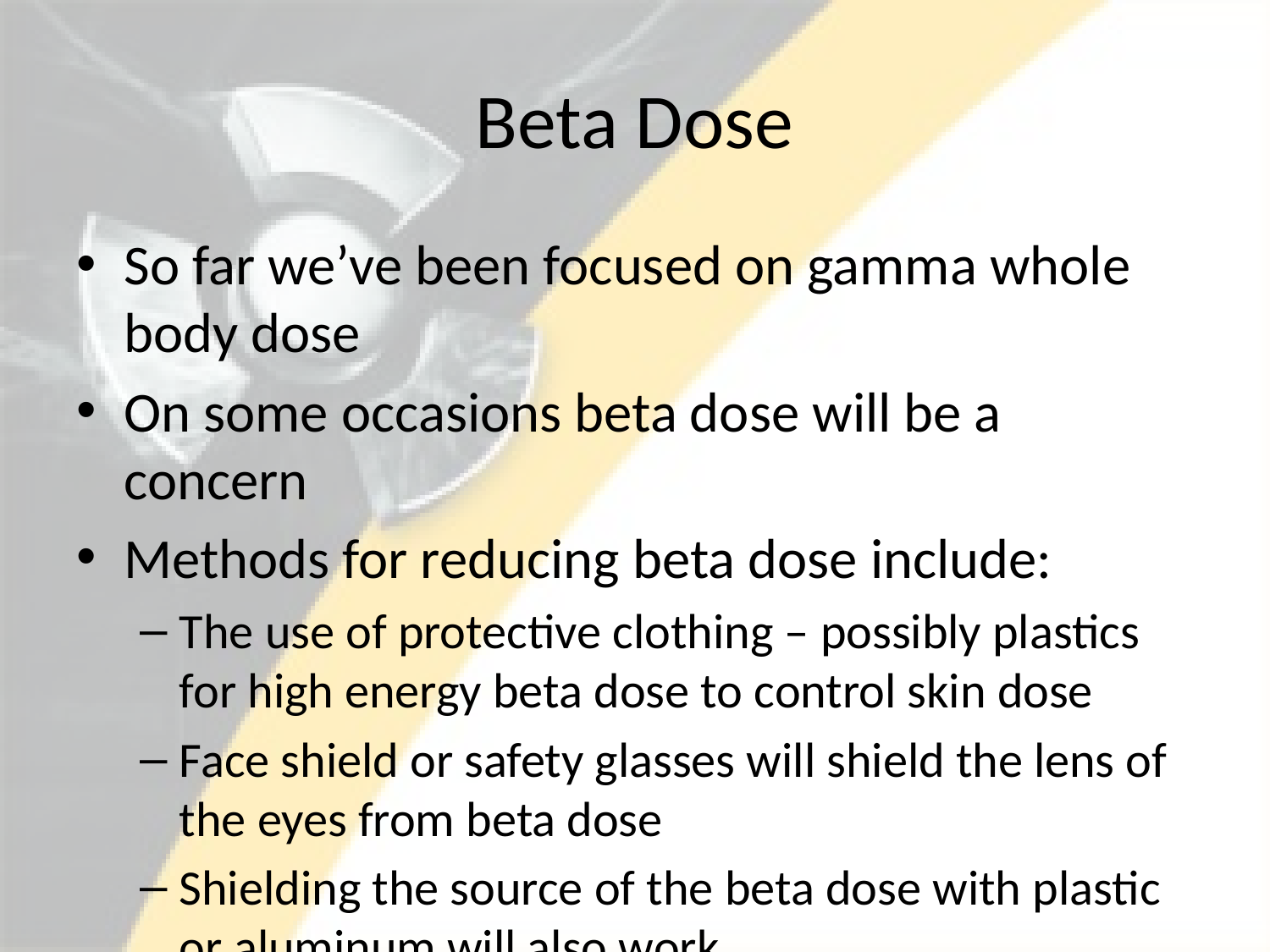

# Beta Dose
So far we’ve been focused on gamma whole body dose
On some occasions beta dose will be a concern
Methods for reducing beta dose include:
The use of protective clothing – possibly plastics for high energy beta dose to control skin dose
Face shield or safety glasses will shield the lens of the eyes from beta dose
Shielding the source of the beta dose with plastic or aluminum will also work